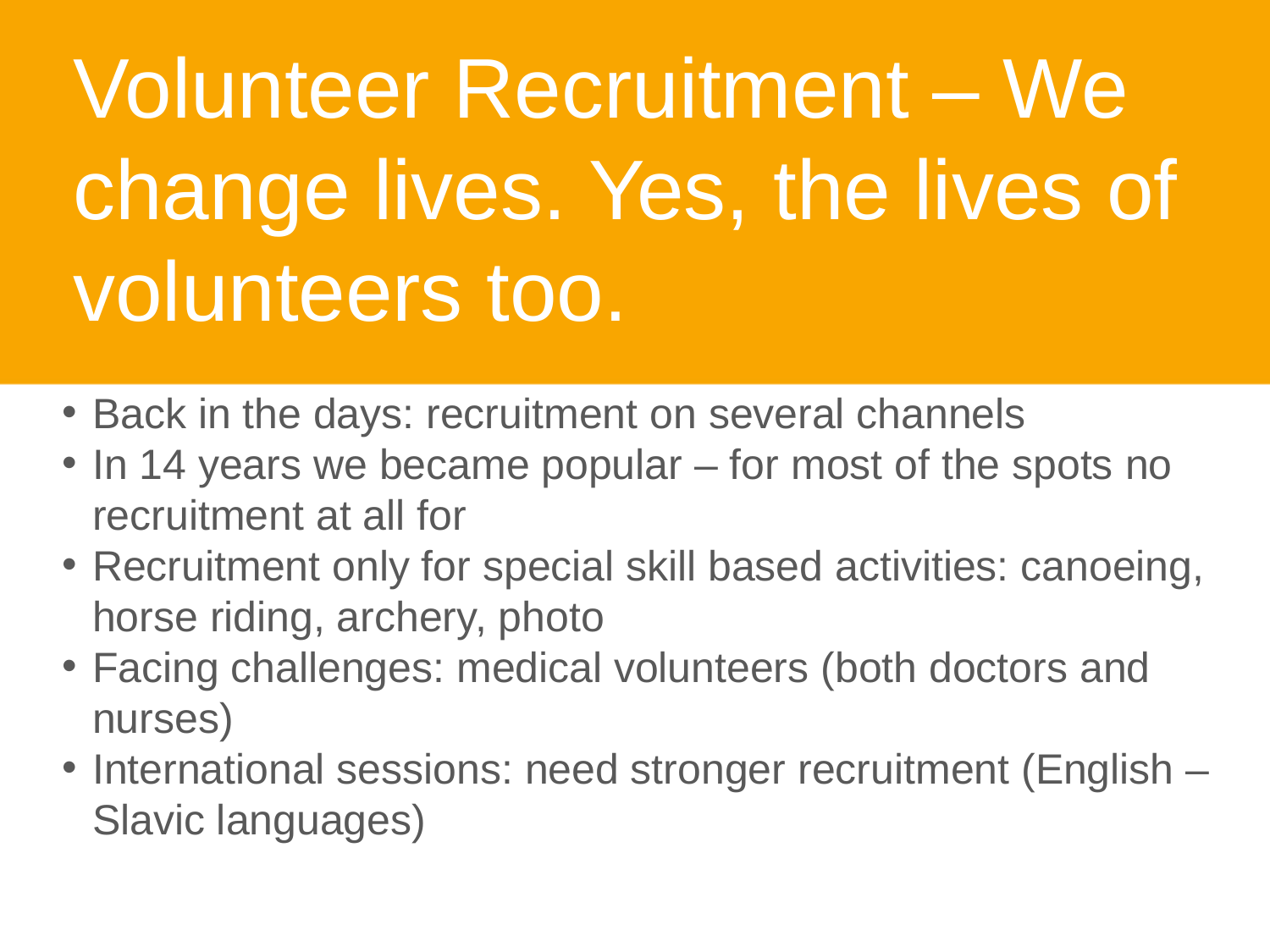

Volunteer Recruitment – We change lives. Yes, the lives of volunteers too.
Back in the days: recruitment on several channels
In 14 years we became popular – for most of the spots no recruitment at all for
Recruitment only for special skill based activities: canoeing, horse riding, archery, photo
Facing challenges: medical volunteers (both doctors and nurses)
International sessions: need stronger recruitment (English – Slavic languages)